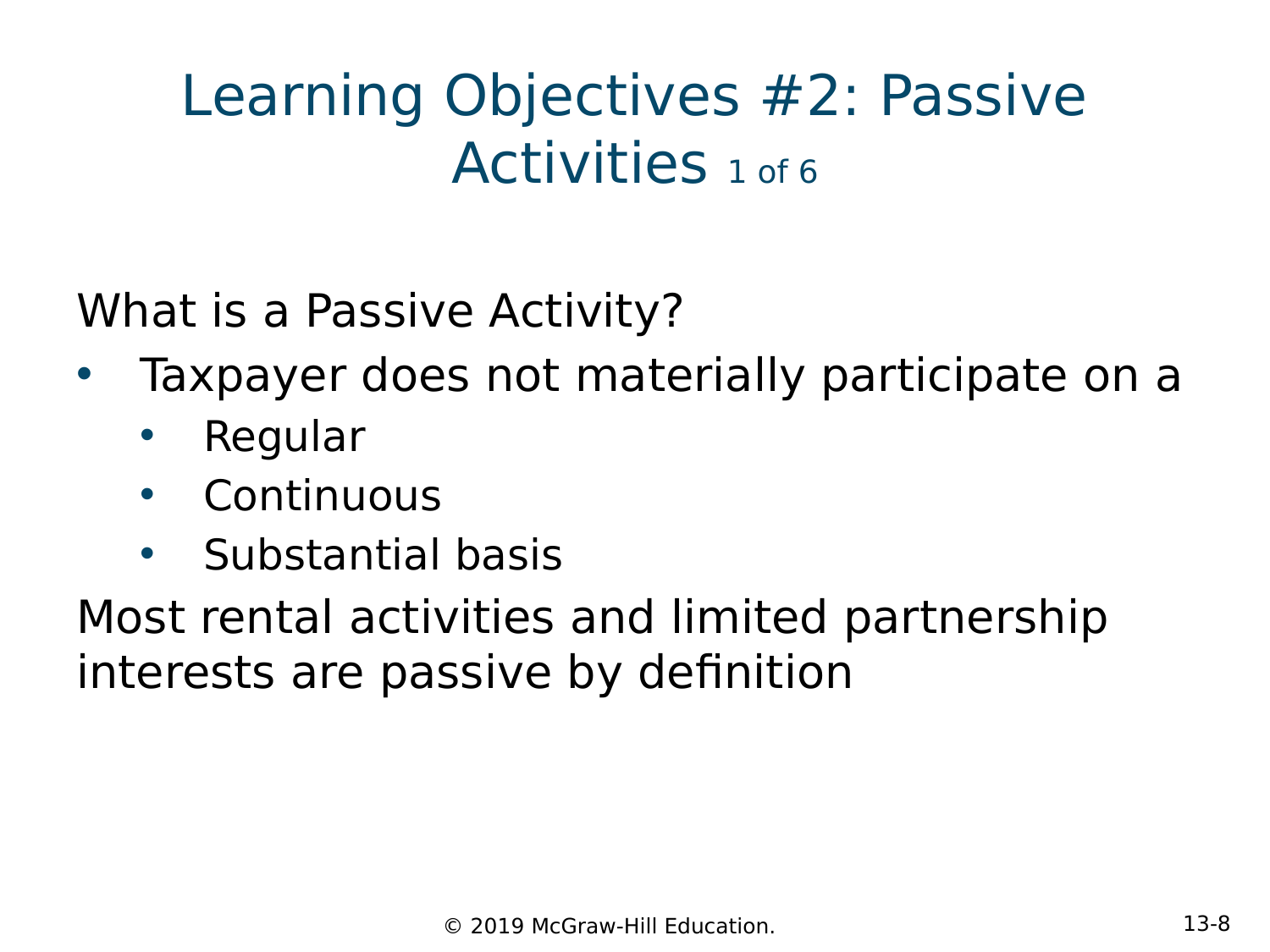

# Learning Objectives #2: Passive Activities 1 of 6
What is a Passive Activity?
Taxpayer does not materially participate on a
Regular
Continuous
Substantial basis
Most rental activities and limited partnership interests are passive by definition